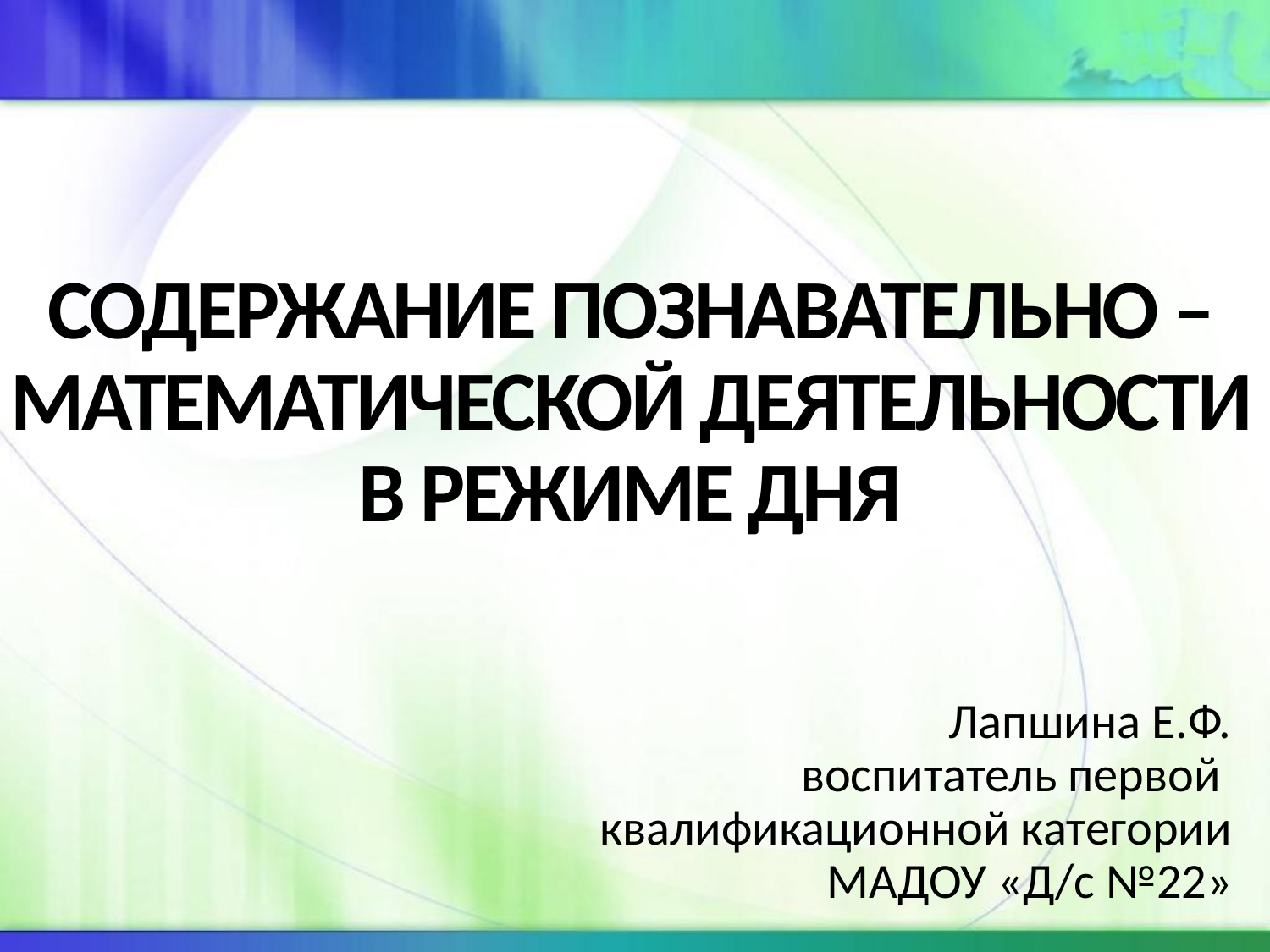

# СОДЕРЖАНИЕ ПОЗНАВАТЕЛЬНО – МАТЕМАТИЧЕСКОЙ ДЕЯТЕЛЬНОСТИ В РЕЖИМЕ ДНЯ
Лапшина Е.Ф.
воспитатель первой
квалификационной категории
МАДОУ «Д/с №22»